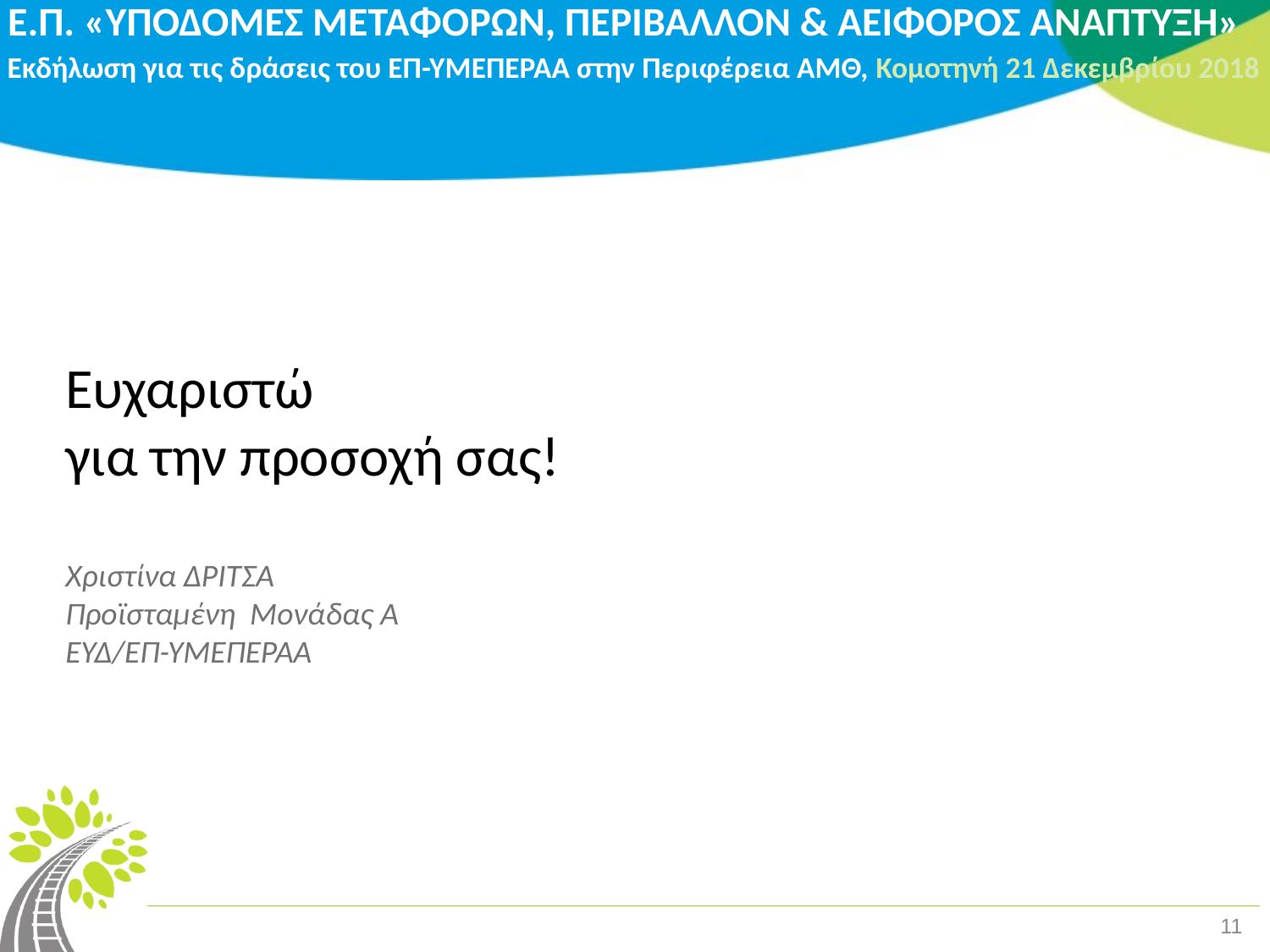

Ευχαριστώ
για την προσοχή σας!

Χριστίνα ΔΡΙΤΣΑ
Προϊσταμένη  Μονάδας Α
ΕΥΔ/ΕΠ-ΥΜΕΠΕΡΑΑ
11